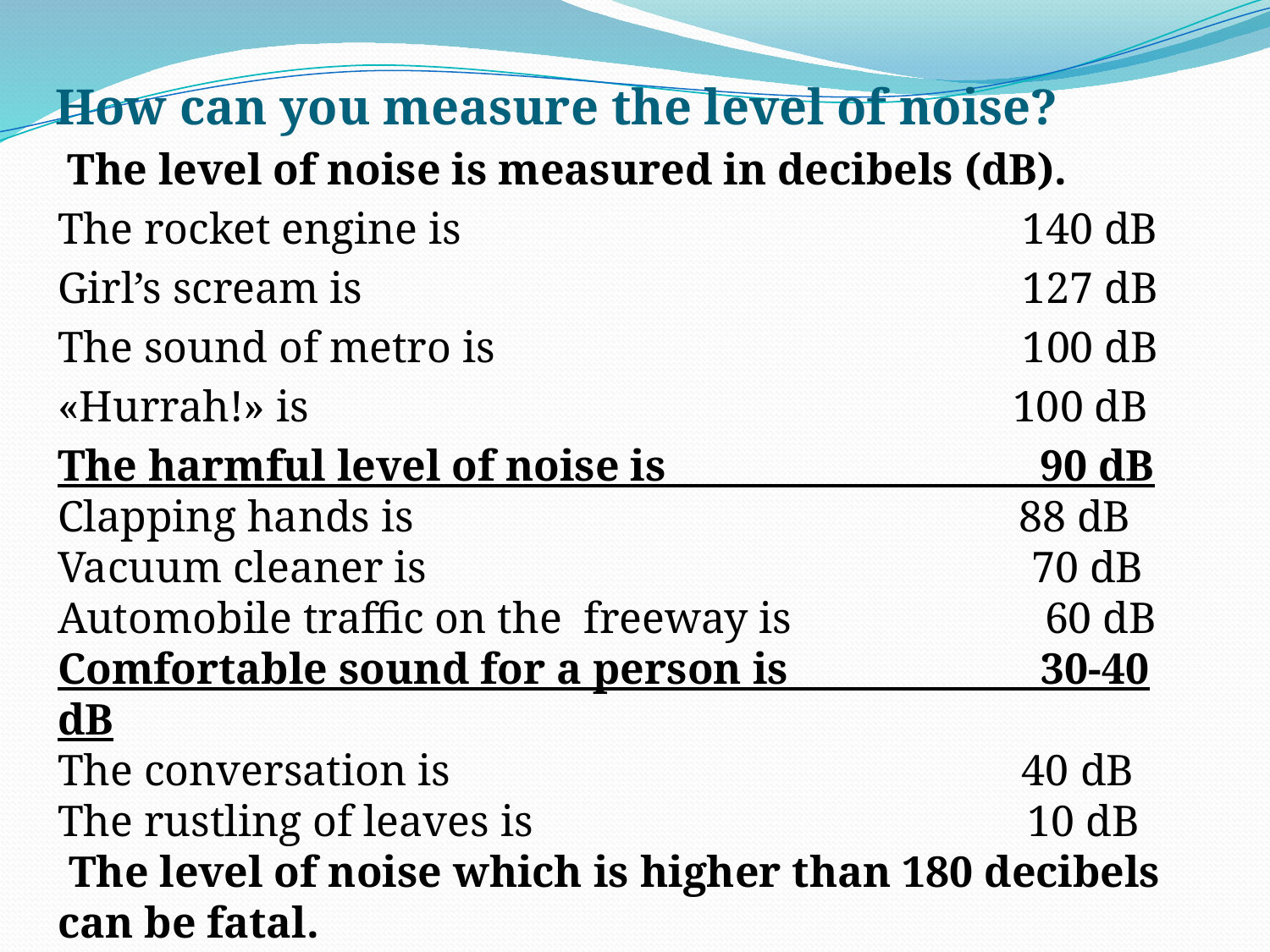

# How can you measure the level of noise?
 The level of noise is measured in decibels (dB).
The rocket engine is                                                   140 dB
Girl’s scream is                                                            127 dB
The sound of metro is                                                100 dB
«Hurrah!» is                                                                100 dB
The harmful level of noise is                                  90 dB
Clapping hands is                                                       88 dB
Vacuum cleaner is                                                       70 dB
Automobile traffic on the  freeway is                       60 dB
Comfortable sound for a person is                       30-40 dB
The conversation is                                                    40 dB
The rustling of leaves is                                             10 dB
 The level of noise which is higher than 180 decibels can be fatal.